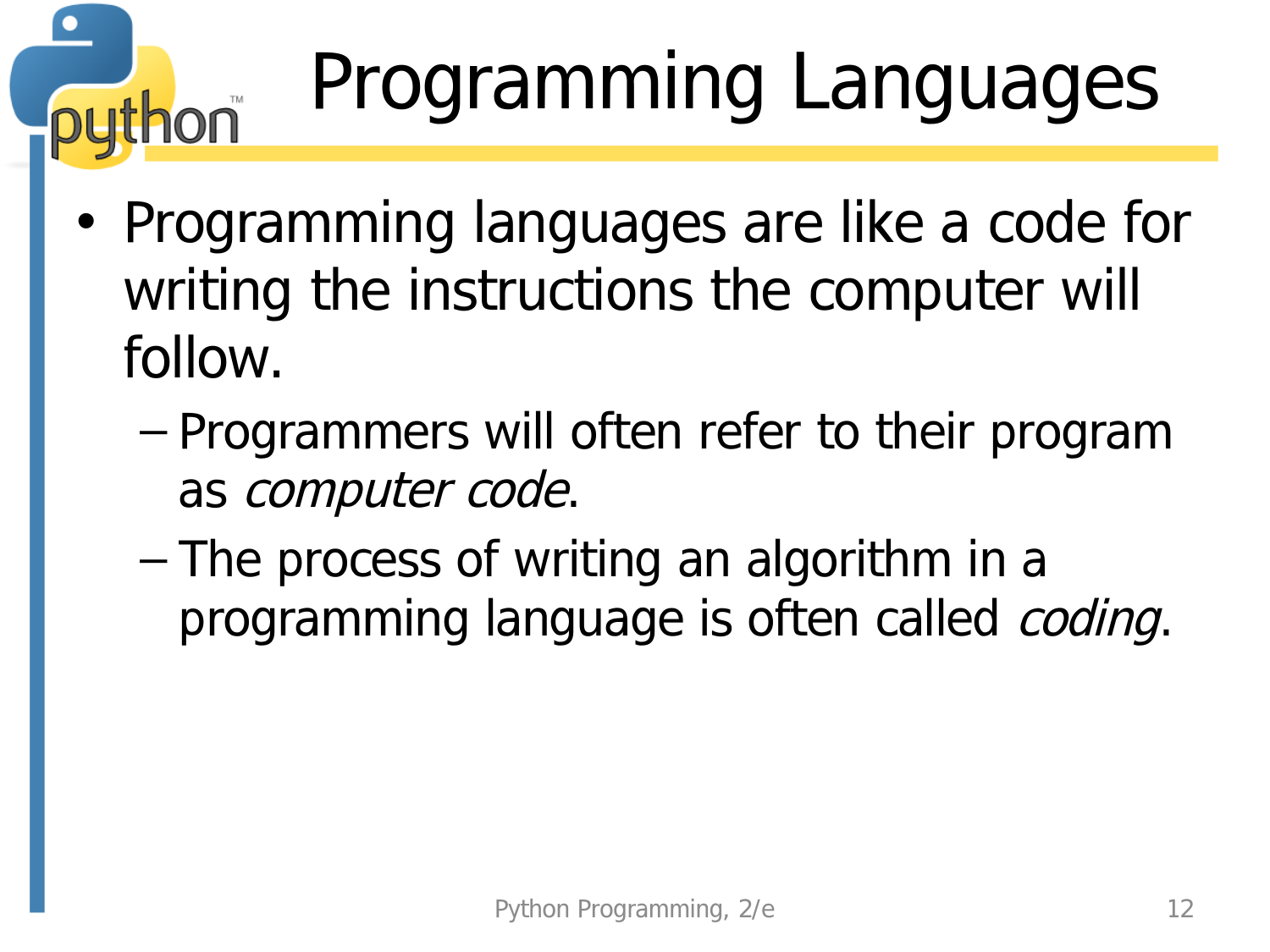

# Programming Languages
Programming languages are like a code for writing the instructions the computer will follow.
Programmers will often refer to their program as computer code.
The process of writing an algorithm in a programming language is often called coding.
Python Programming, 2/e
12